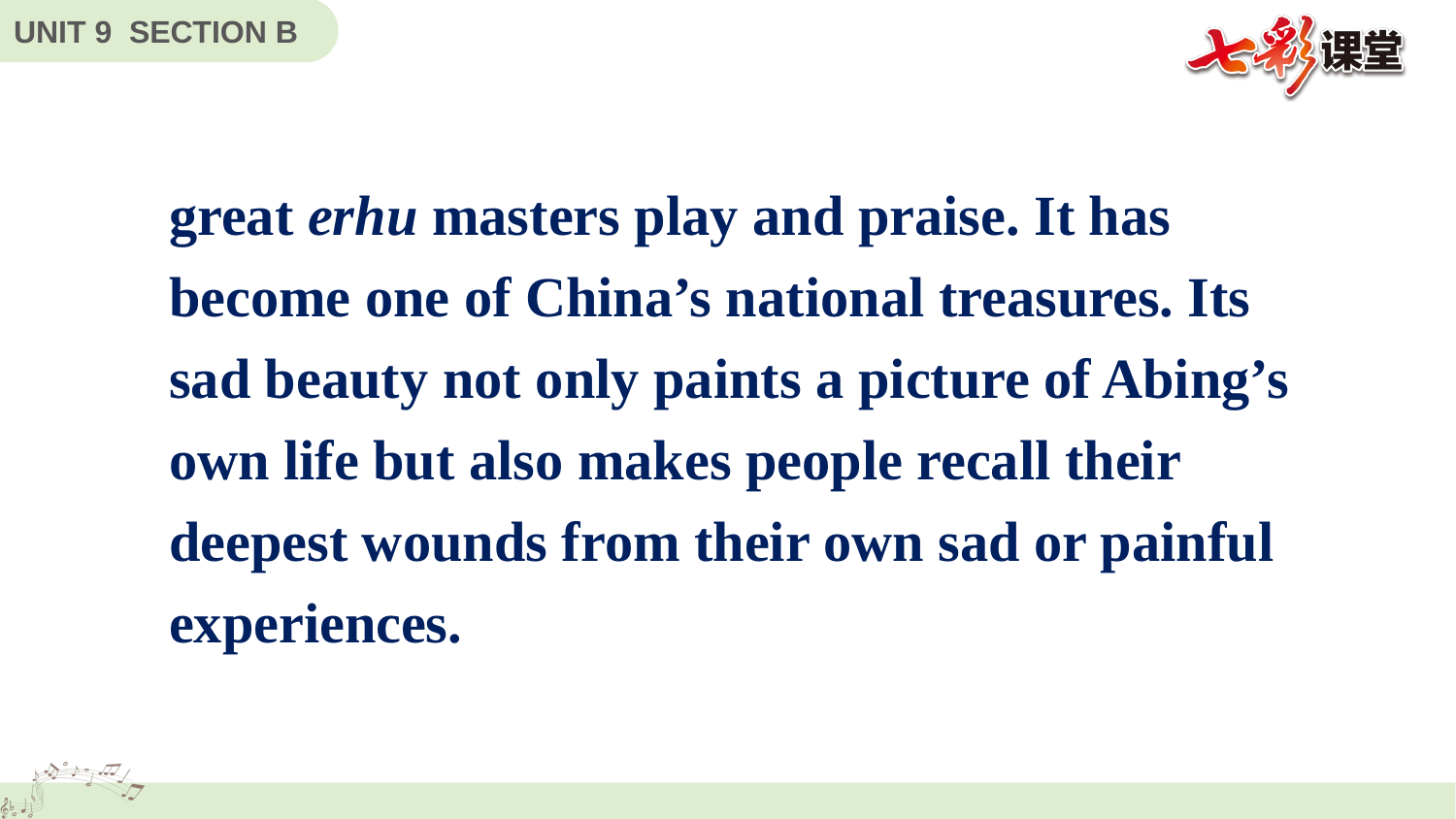

great erhu masters play and praise. It has become one of China’s national treasures. Its sad beauty not only paints a picture of Abing’s own life but also makes people recall their deepest wounds from their own sad or painful experiences.